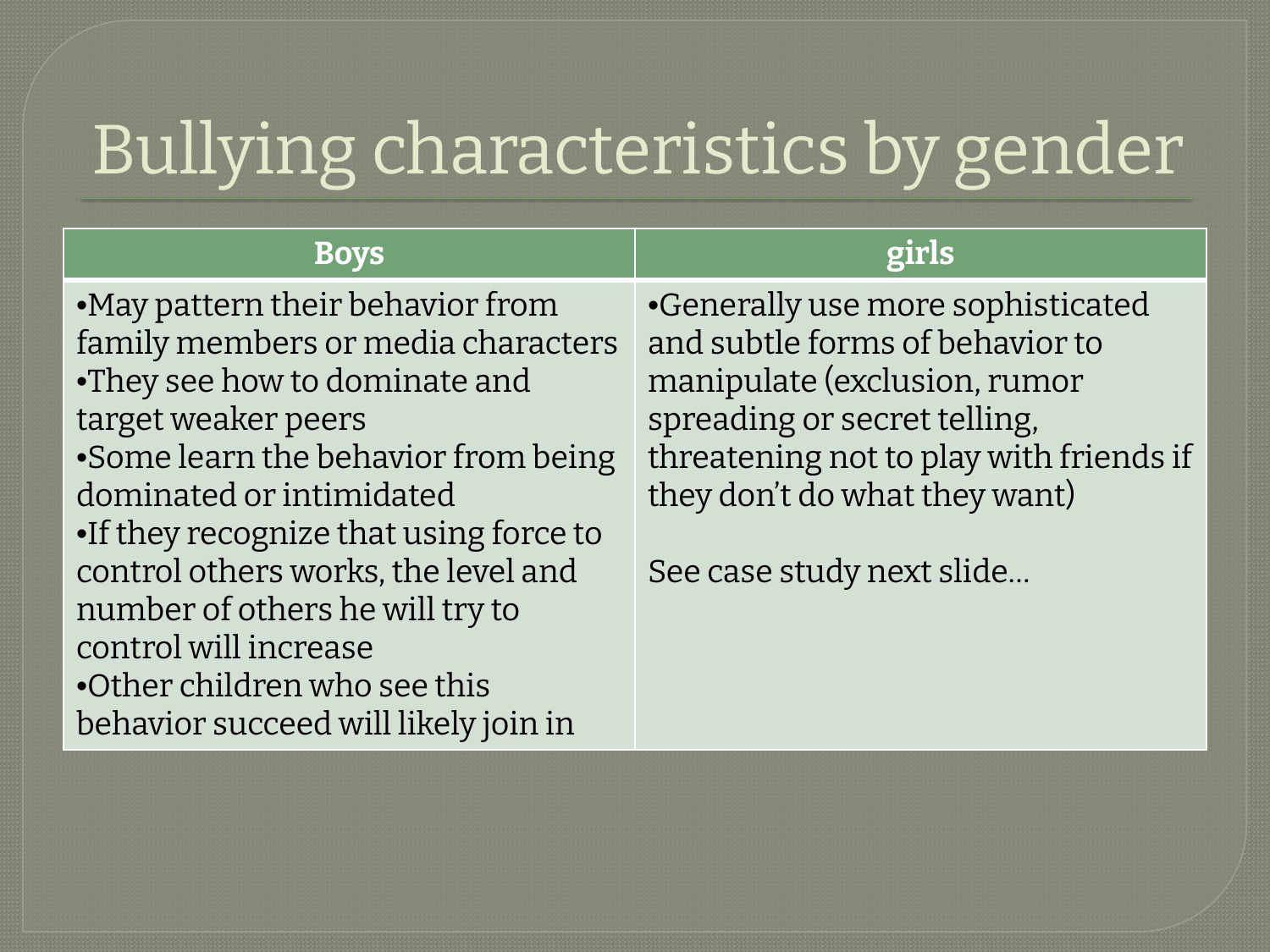

# Bullying characteristics by gender
| Boys | girls |
| --- | --- |
| May pattern their behavior from family members or media characters They see how to dominate and target weaker peers Some learn the behavior from being dominated or intimidated If they recognize that using force to control others works, the level and number of others he will try to control will increase Other children who see this behavior succeed will likely join in | Generally use more sophisticated and subtle forms of behavior to manipulate (exclusion, rumor spreading or secret telling, threatening not to play with friends if they don’t do what they want) See case study next slide… |